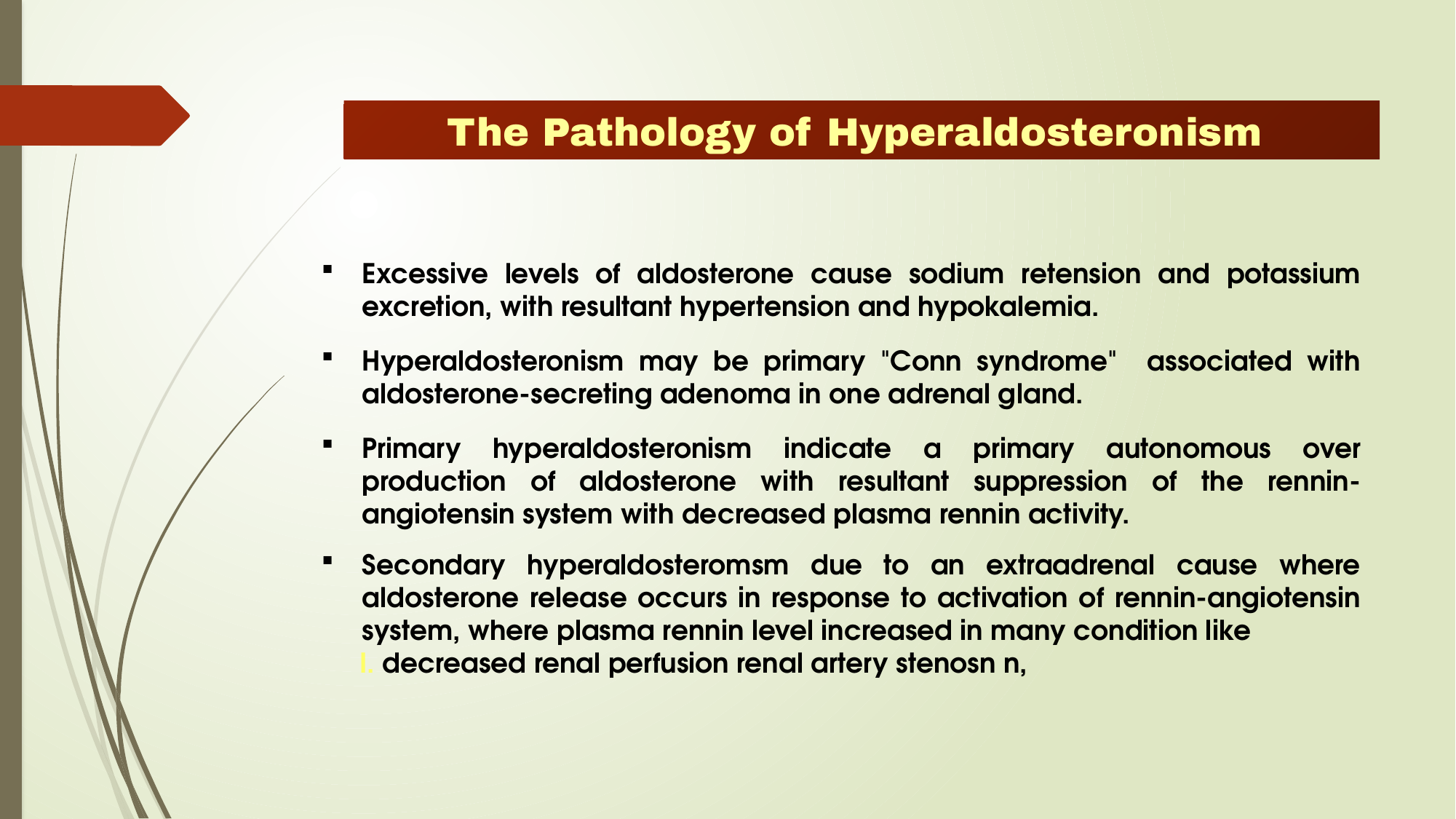

The Pathology of Hyperaldosteronism
Excessive levels of aldosterone cause sodium retension and potassium excretion, with resultant hypertension and hypokalemia.

Hyperaldosteronism may be primary "Conn syndrome"  associated with aldosterone-secreting adenoma in one adrenal gland.

Primary hyperaldosteronism indicate a primary autonomous over production of aldosterone with resultant suppression of the rennin-angiotensin system with decreased plasma rennin activity.

Secondary hyperaldosteromsm due to an extraadrenal cause where aldosterone release occurs in response to activation of rennin-angiotensin system, where plasma rennin level increased in many condition like
     I. decreased renal perfusion renal artery stenosn n,